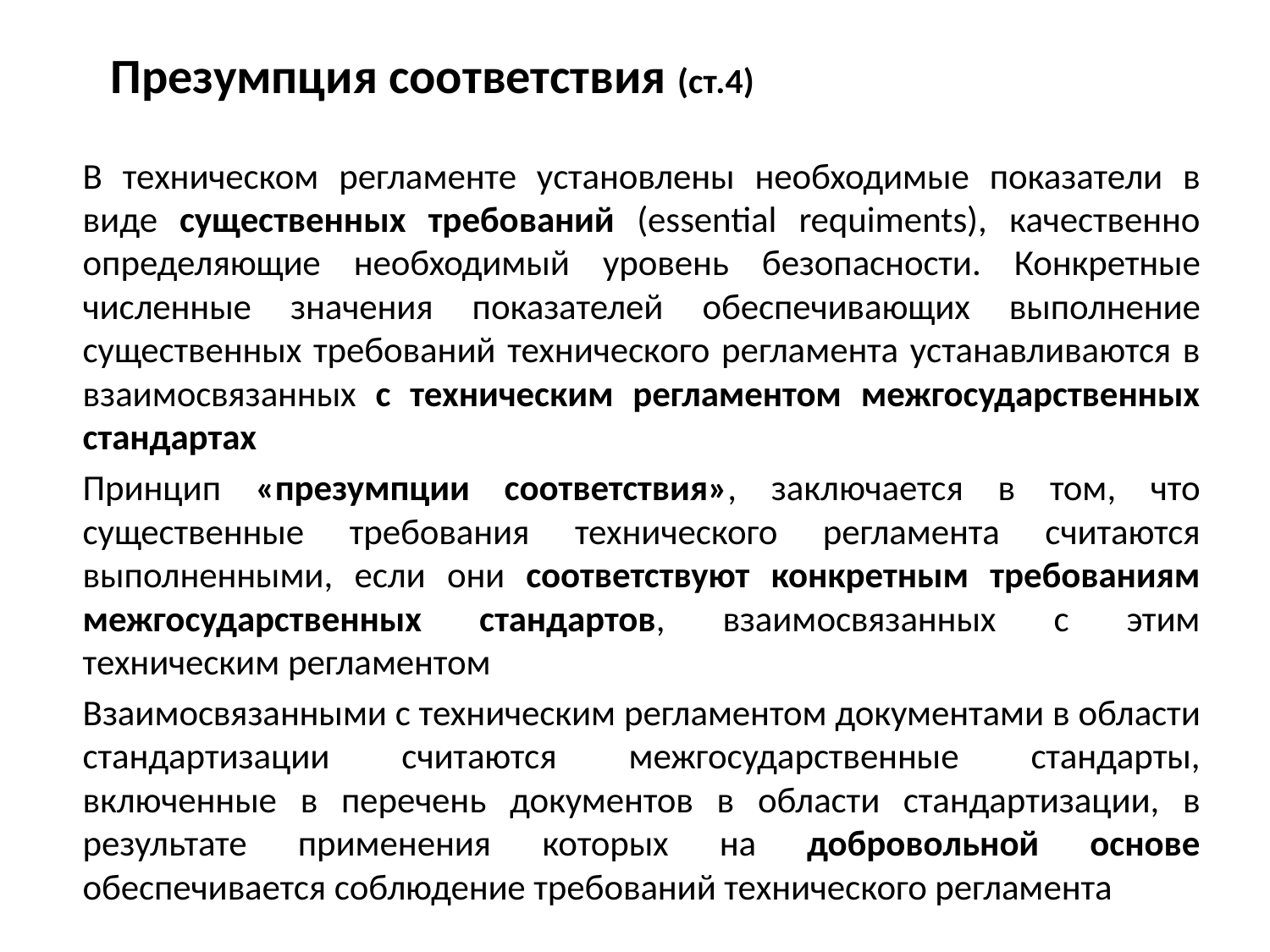

Презумпция соответствия (ст.4)
В техническом регламенте установлены необходимые показатели в виде существенных требований (essential requiments), качественно определяющие необходимый уровень безопасности. Конкретные численные значения показателей обеспечивающих выполнение существенных требований технического регламента устанавливаются в взаимосвязанных с техническим регламентом межгосударственных стандартах
Принцип «презумпции соответствия», заключается в том, что существенные требования технического регламента считаются выполненными, если они соответствуют конкретным требованиям межгосударственных стандартов, взаимосвязанных с этим техническим регламентом
Взаимосвязанными с техническим регламентом документами в области стандартизации считаются межгосударственные стандарты, включенные в перечень документов в области стандартизации, в результате применения которых на добровольной основе обеспечивается соблюдение требований технического регламента